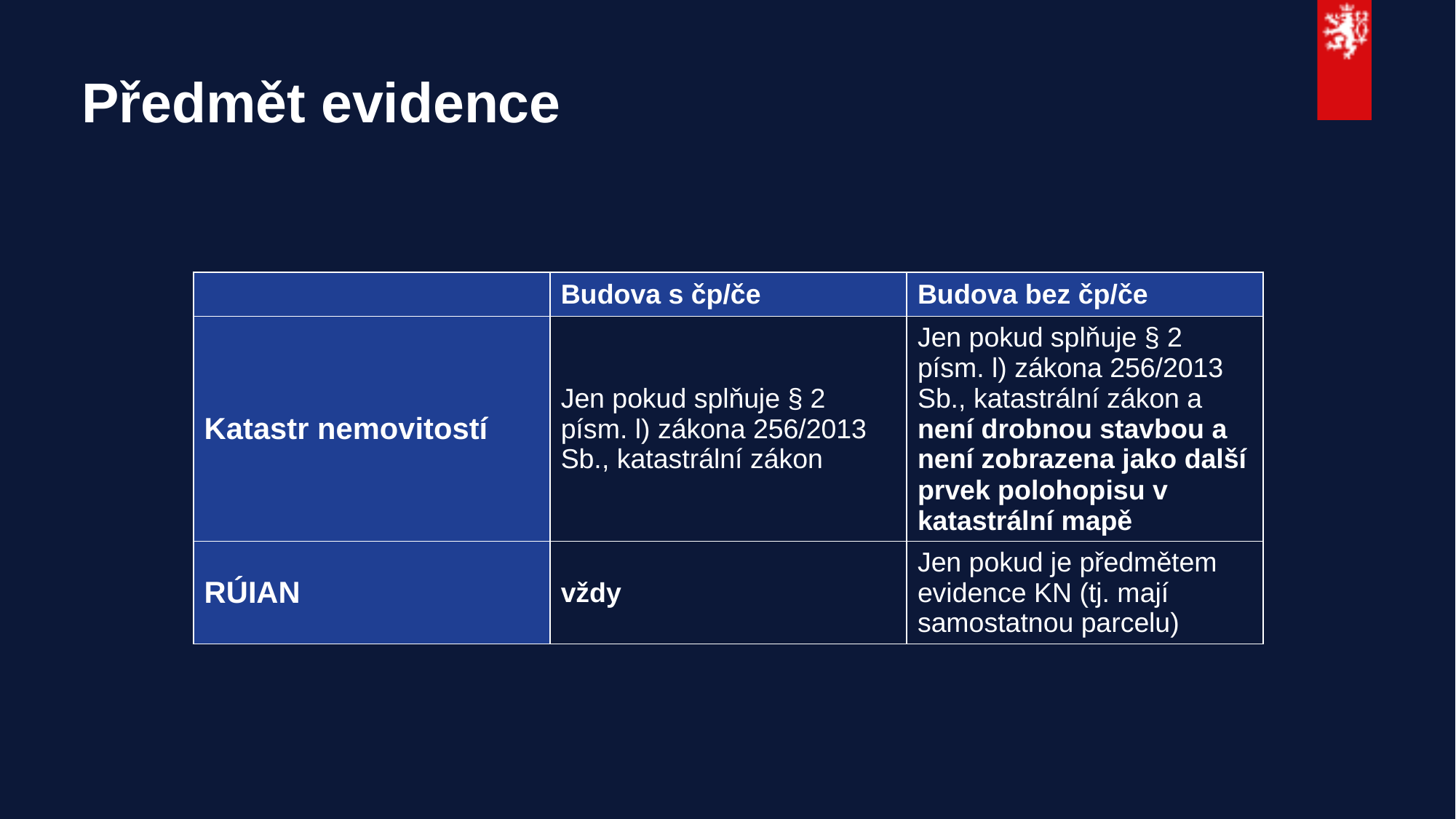

# Předmět evidence
|  | Budova s čp/če | Budova bez čp/če |
| --- | --- | --- |
| Katastr nemovitostí | Jen pokud splňuje § 2 písm. l) zákona 256/2013 Sb., katastrální zákon | Jen pokud splňuje § 2 písm. l) zákona 256/2013 Sb., katastrální zákon a není drobnou stavbou a není zobrazena jako další prvek polohopisu v katastrální mapě |
| RÚIAN | vždy | Jen pokud je předmětem evidence KN (tj. mají samostatnou parcelu) |